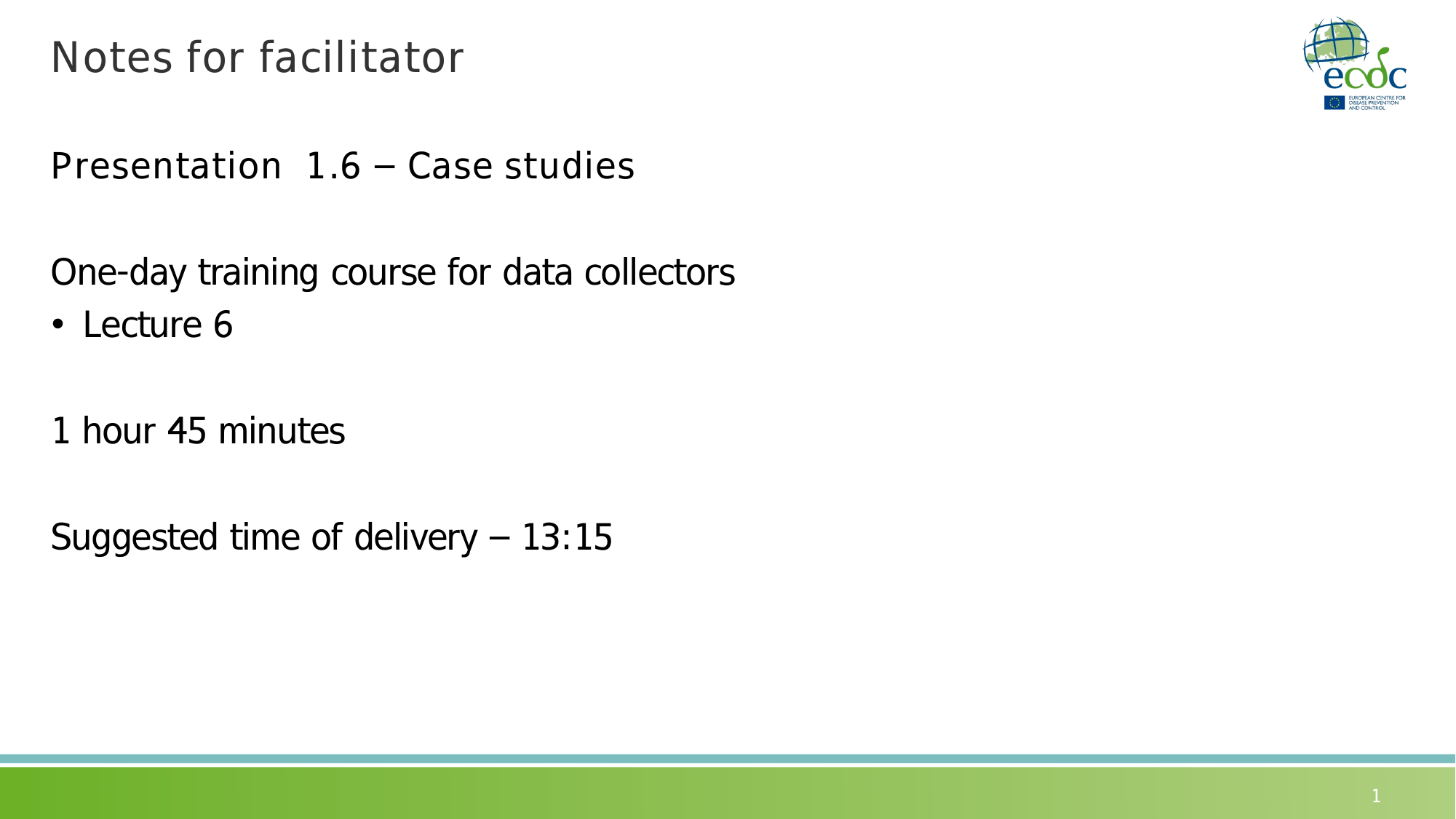

# Notes for facilitator
Presentation  1.6 – Case studies

One-day training course for data collectors
Lecture 6

1 hour 45 minutes

Suggested time of delivery – 13:15
1